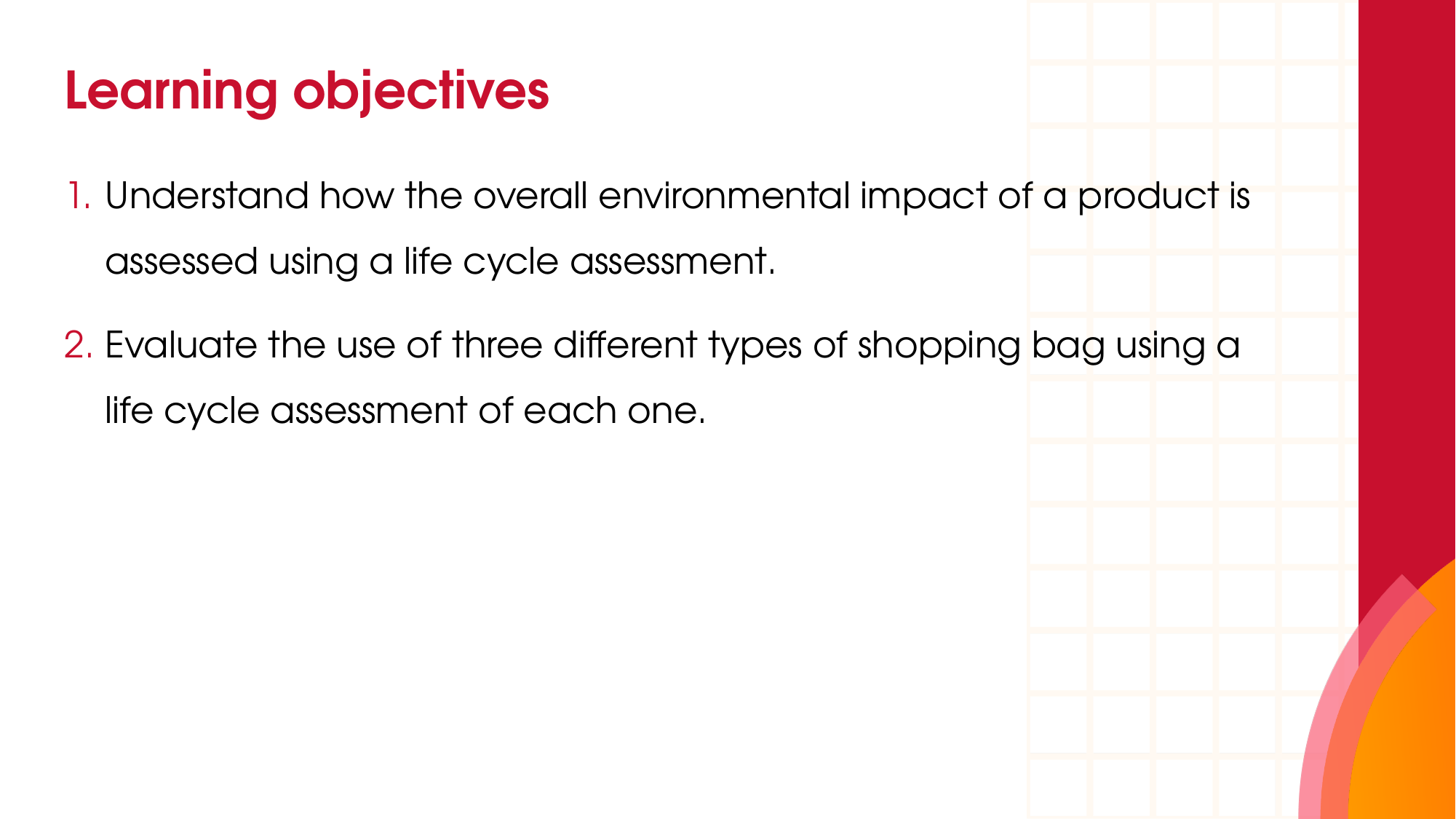

# Learning objectives
Understand how the overall environmental impact of a product is assessed using a life cycle assessment.
Evaluate the use of three different types of shopping bag using a life cycle assessment of each one.